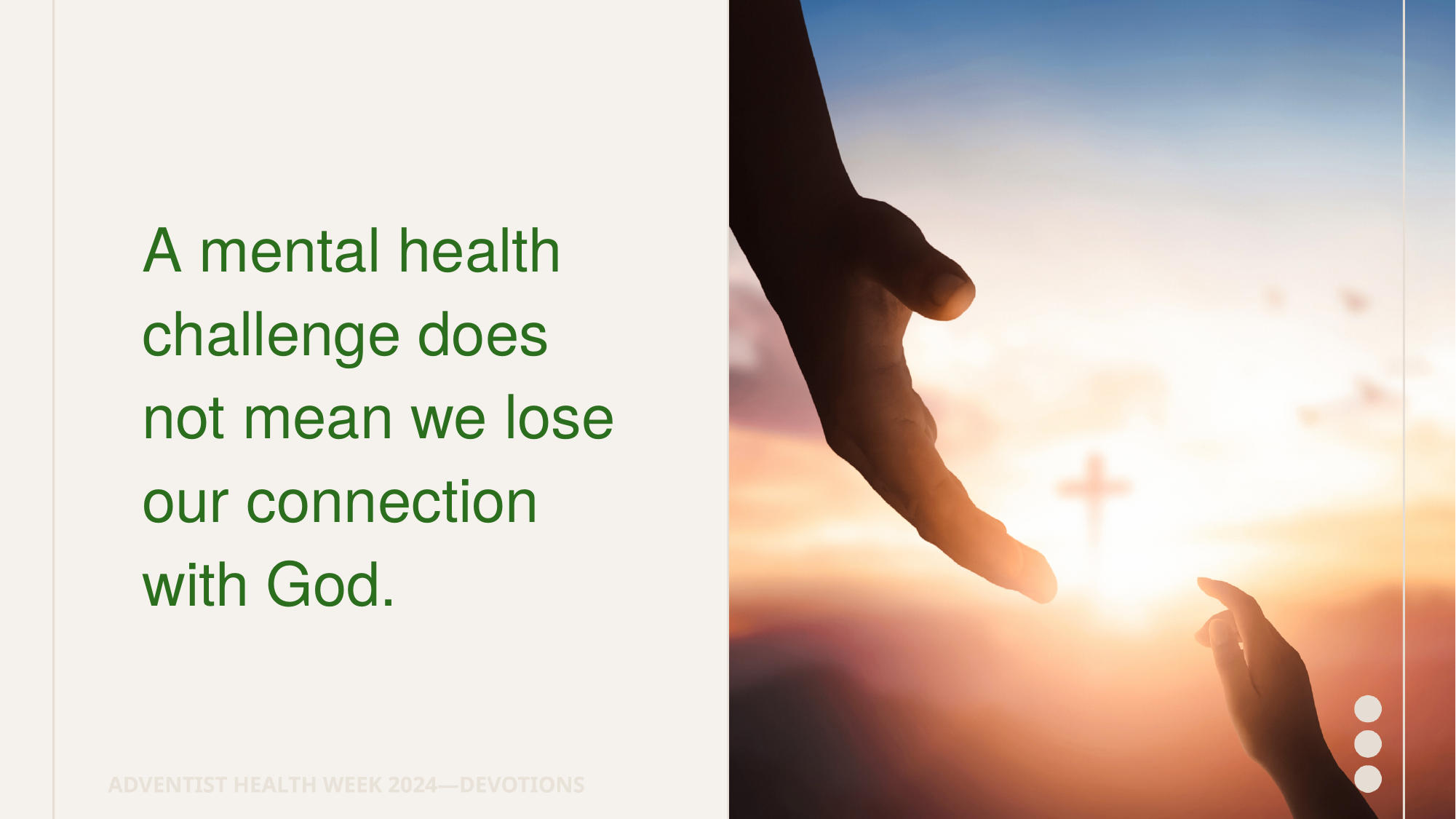

A mental health challenge does not mean we lose our connection with God.